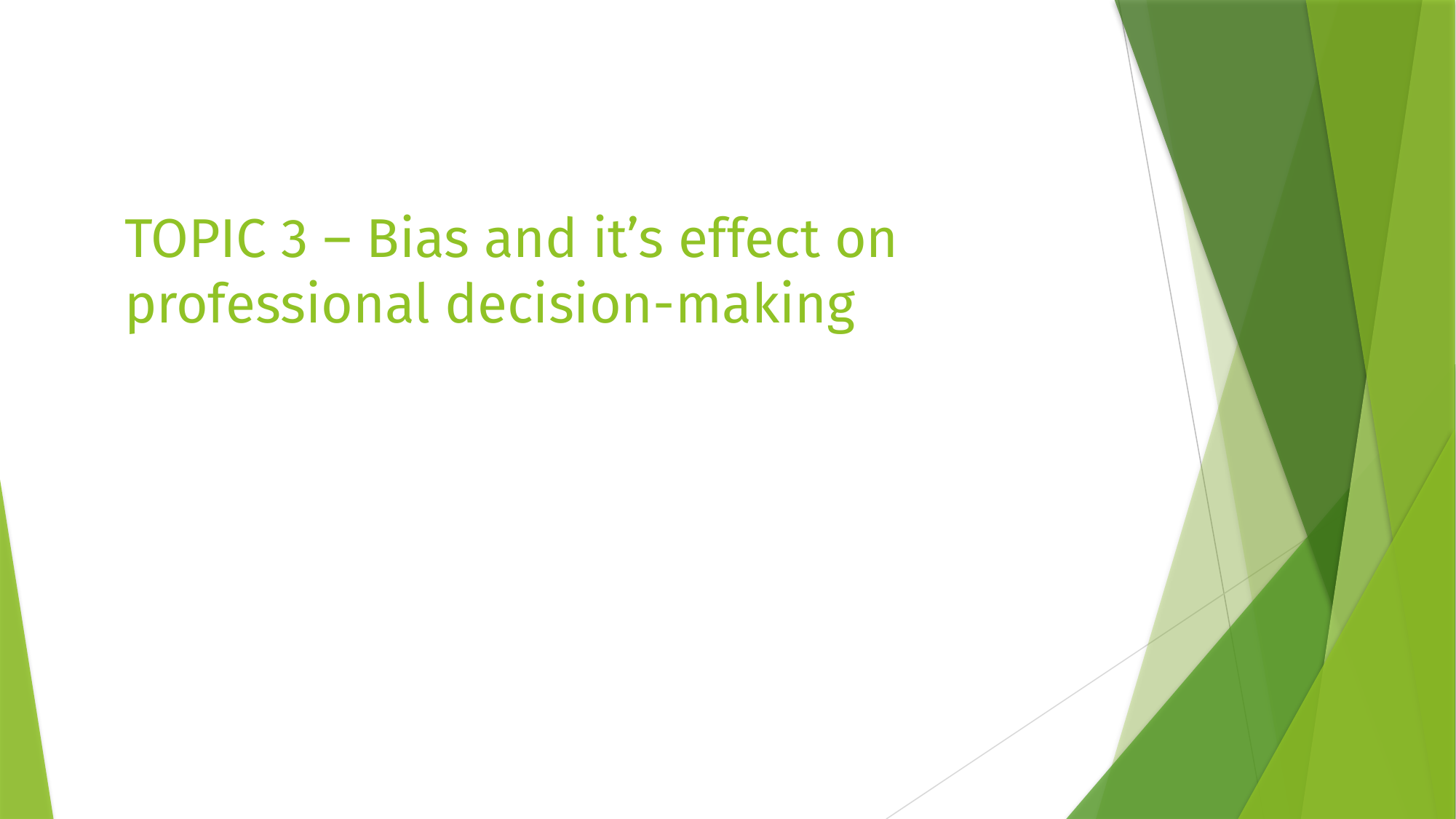

# TOPIC 3 – Bias and it’s effect on professional decision-making